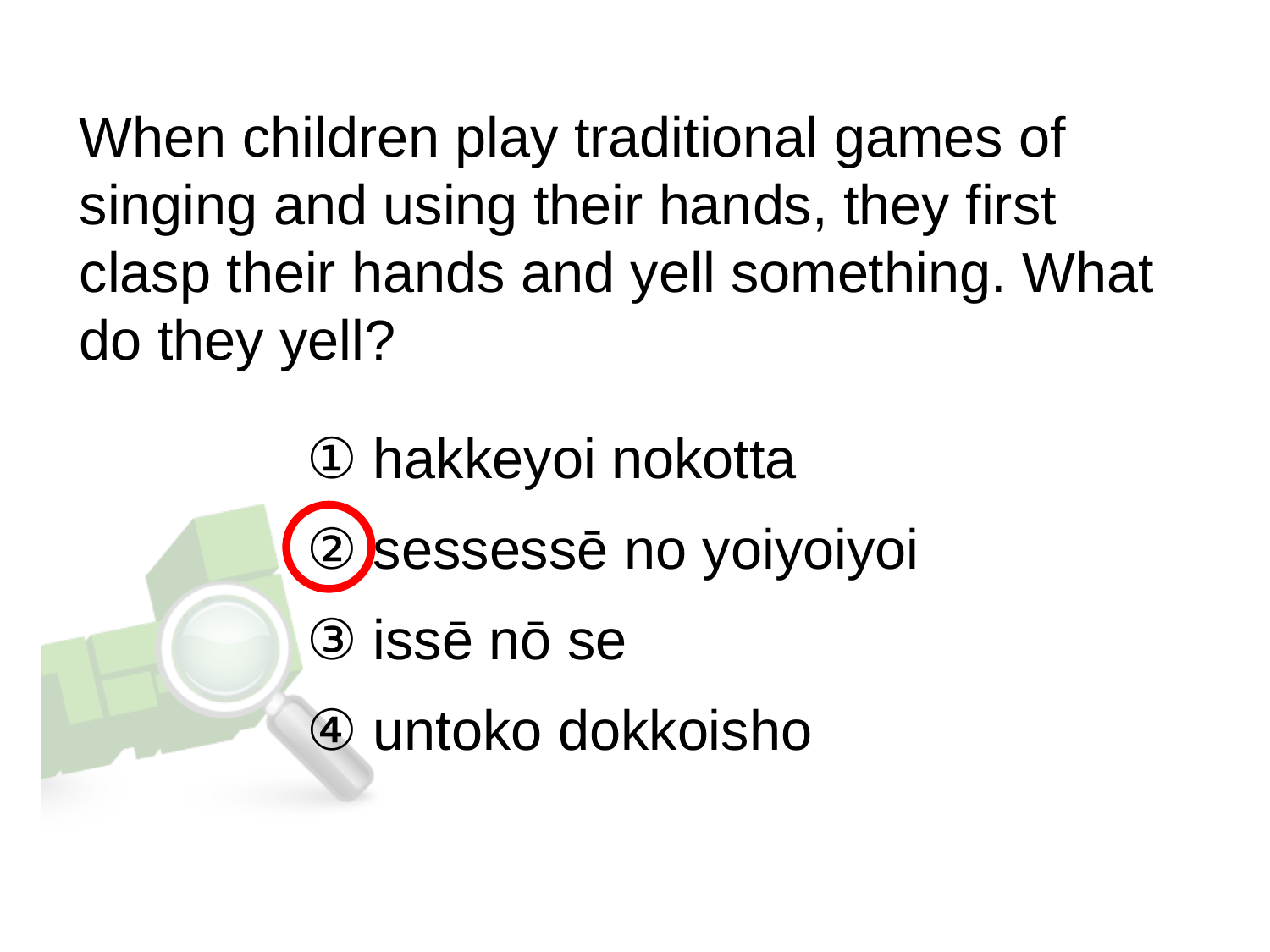

# When children play traditional games of singing and using their hands, they first clasp their hands and yell something. What do they yell?
① hakkeyoi nokotta
② sessessē no yoiyoiyoi
③ issē nō se
④ untoko dokkoisho